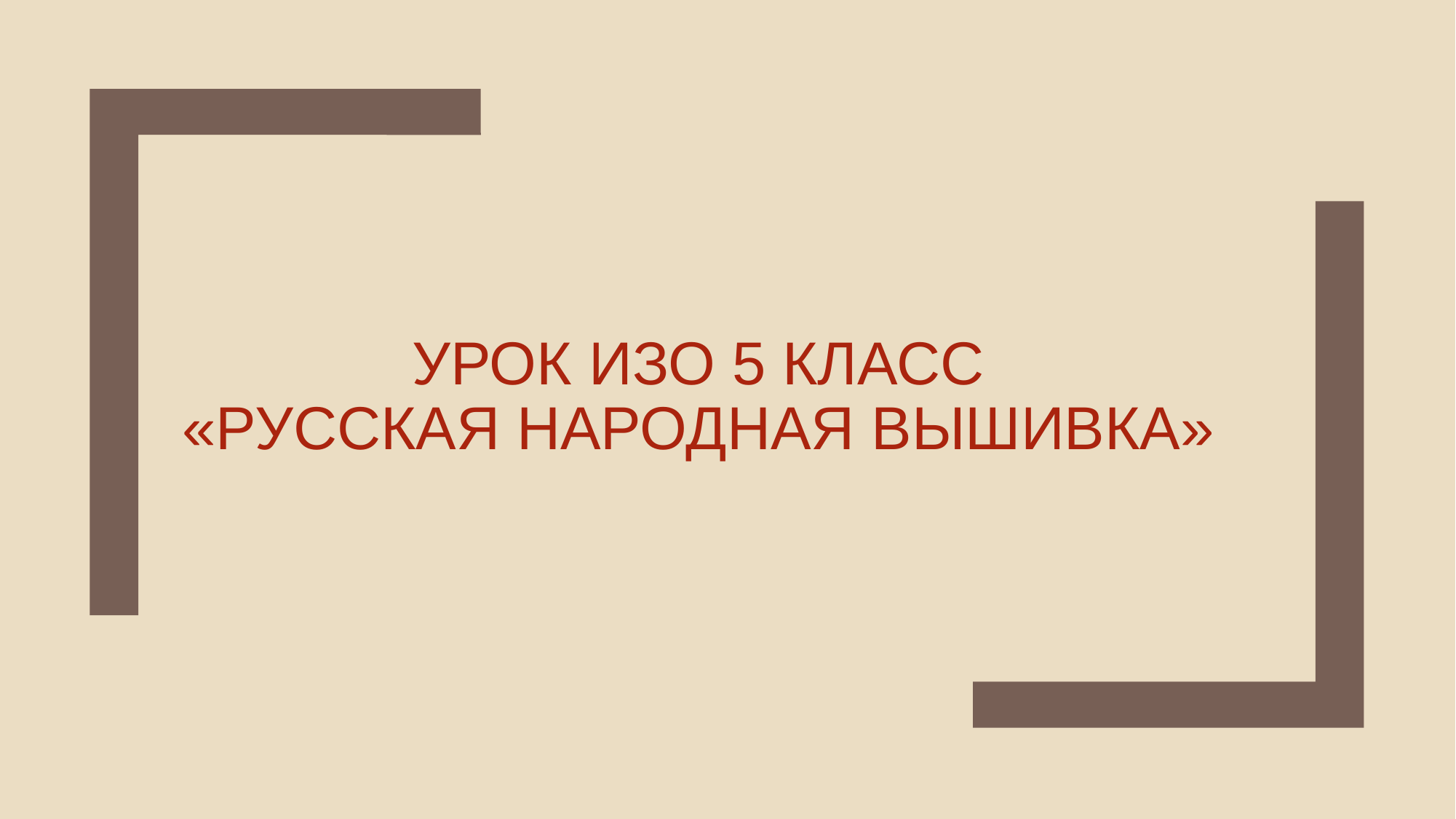

# Урок ИЗО 5 класс «Русская народная вышивка»